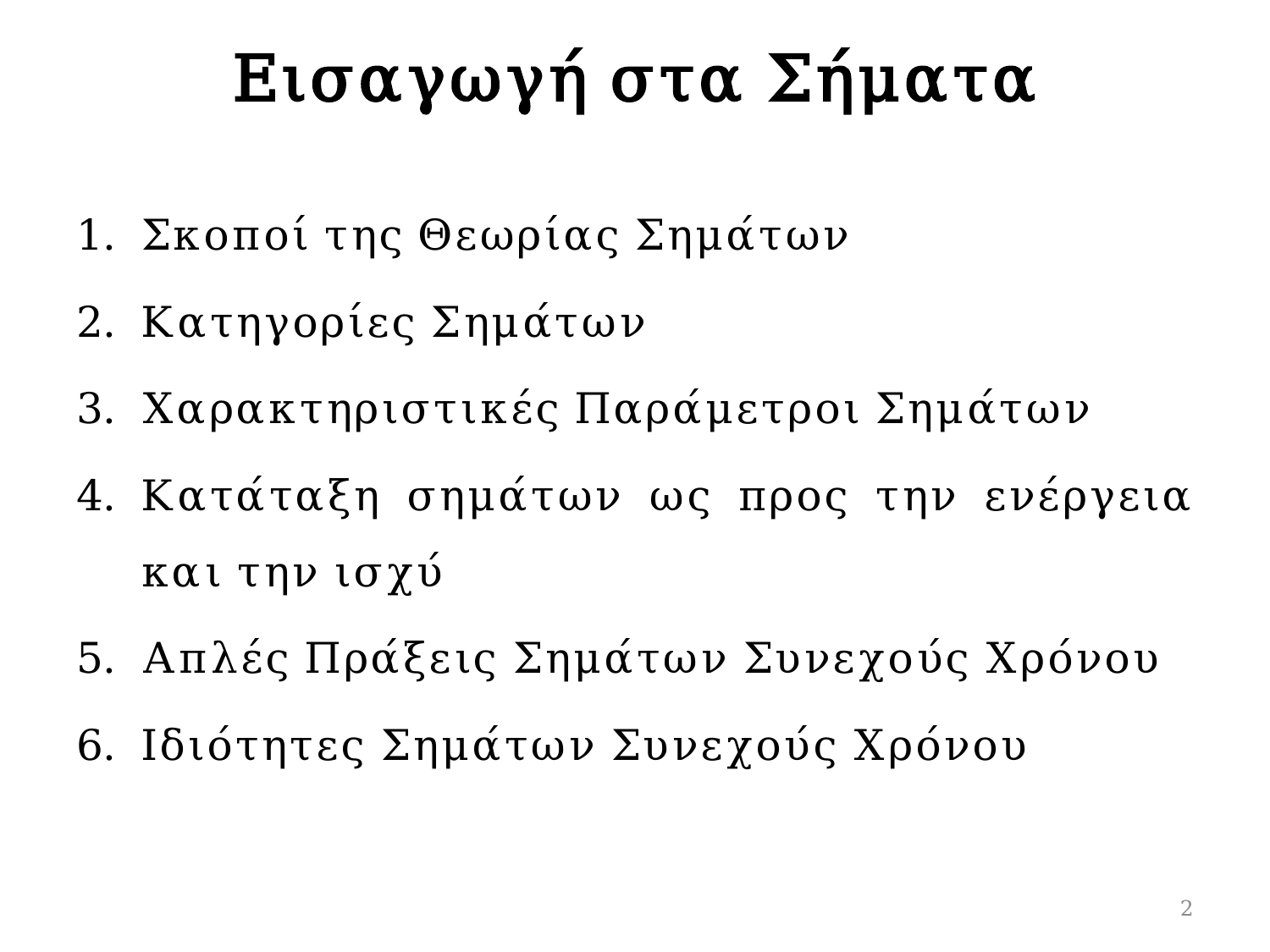

# Εισαγωγή στα Σήματα
Σκοποί της Θεωρίας Σημάτων
Κατηγορίες Σημάτων
Χαρακτηριστικές Παράμετροι Σημάτων
Κατάταξη σημάτων ως προς την ενέργεια και την ισχύ
Απλές Πράξεις Σημάτων Συνεχούς Χρόνου
Ιδιότητες Σημάτων Συνεχούς Χρόνου
2